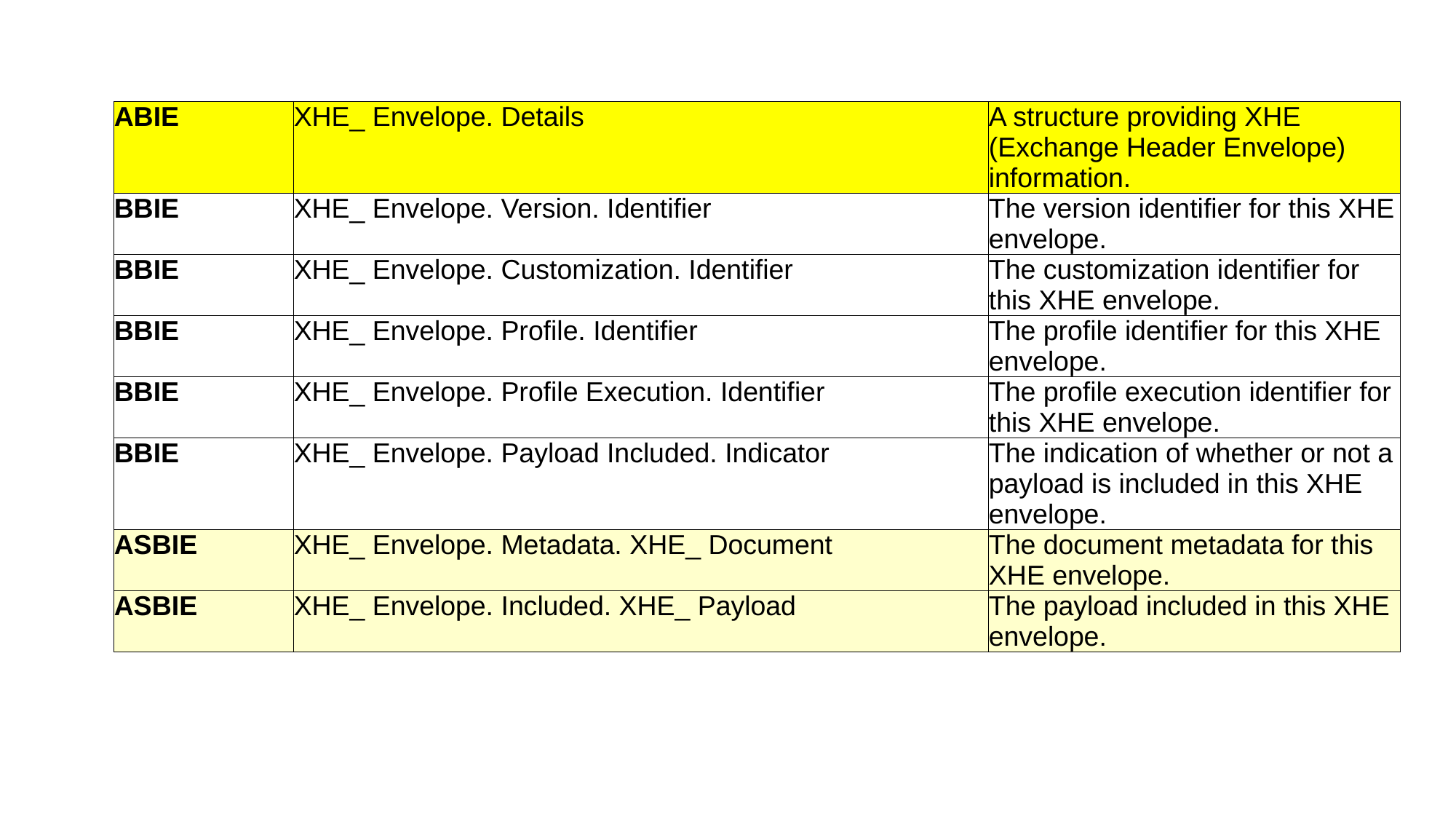

| ABIE | XHE\_ Envelope. Details | A structure providing XHE (Exchange Header Envelope) information. |
| --- | --- | --- |
| BBIE | XHE\_ Envelope. Version. Identifier | The version identifier for this XHE envelope. |
| BBIE | XHE\_ Envelope. Customization. Identifier | The customization identifier for this XHE envelope. |
| BBIE | XHE\_ Envelope. Profile. Identifier | The profile identifier for this XHE envelope. |
| BBIE | XHE\_ Envelope. Profile Execution. Identifier | The profile execution identifier for this XHE envelope. |
| BBIE | XHE\_ Envelope. Payload Included. Indicator | The indication of whether or not a payload is included in this XHE envelope. |
| ASBIE | XHE\_ Envelope. Metadata. XHE\_ Document | The document metadata for this XHE envelope. |
| ASBIE | XHE\_ Envelope. Included. XHE\_ Payload | The payload included in this XHE envelope. |